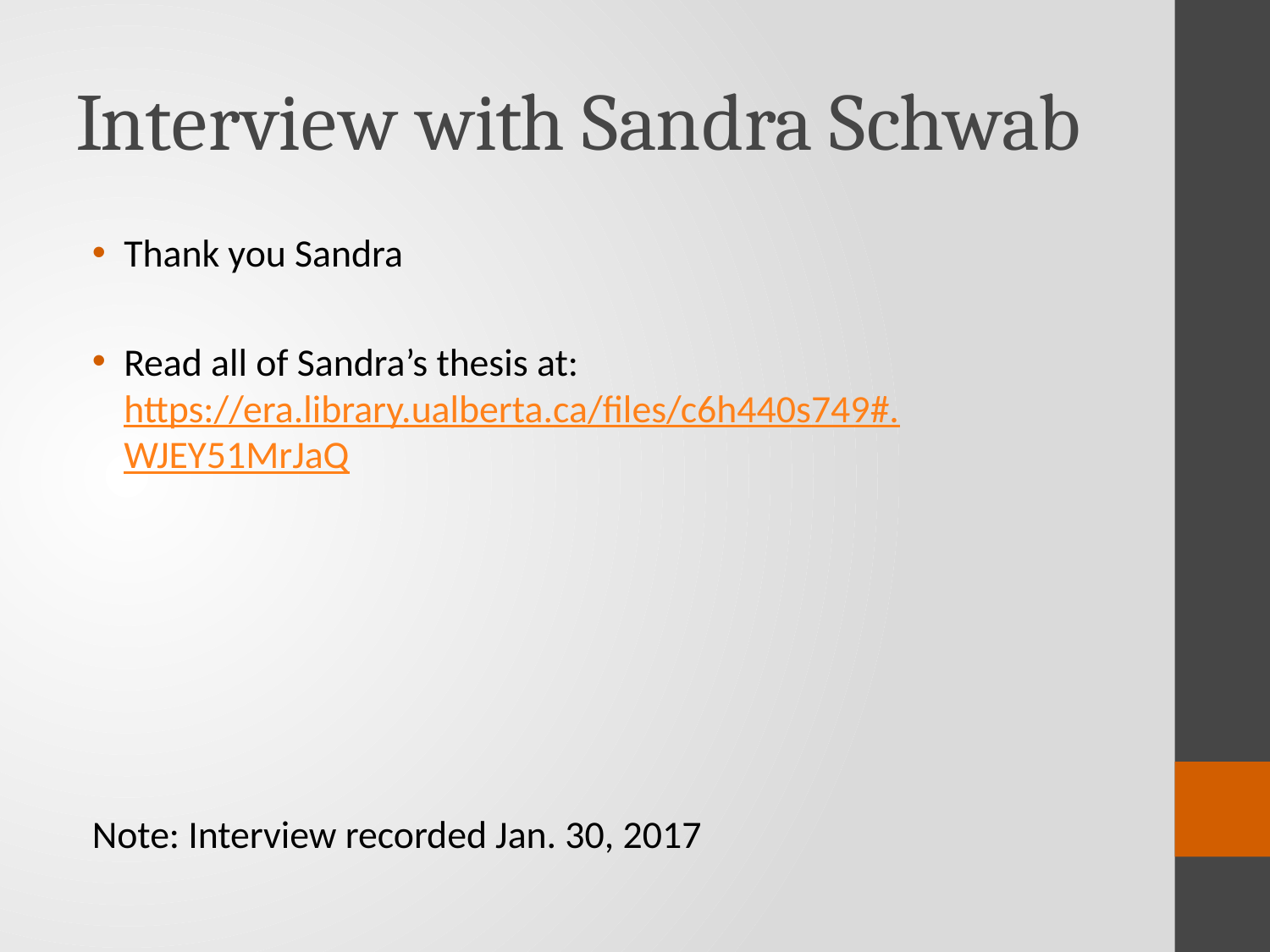

# Interview with Sandra Schwab
Thank you Sandra

Read all of Sandra’s thesis at: https://era.library.ualberta.ca/files/c6h440s749#.WJEY51MrJaQ

Note: Interview recorded Jan. 30, 2017